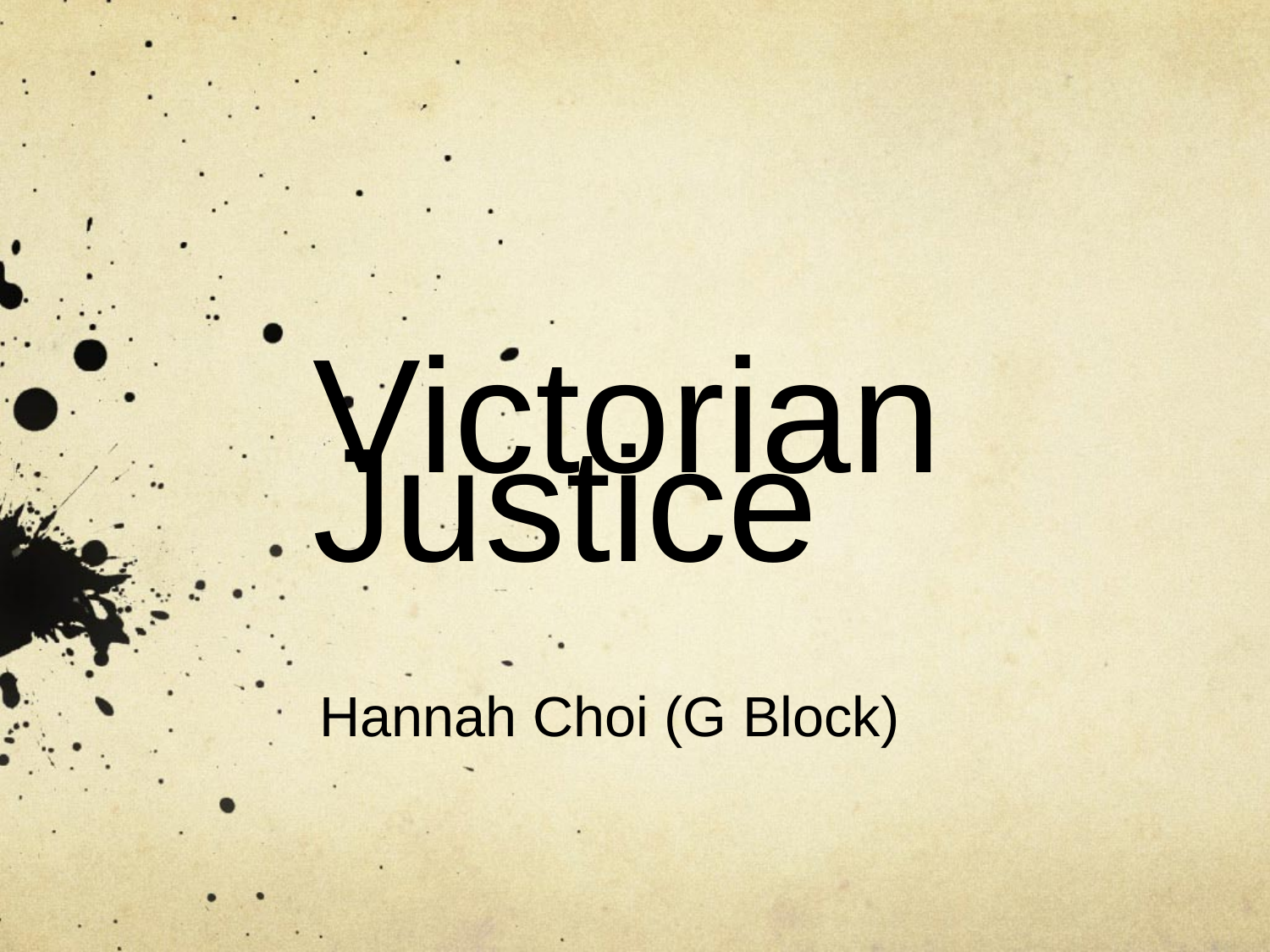

# Victorian Justice
Hannah Choi (G Block)